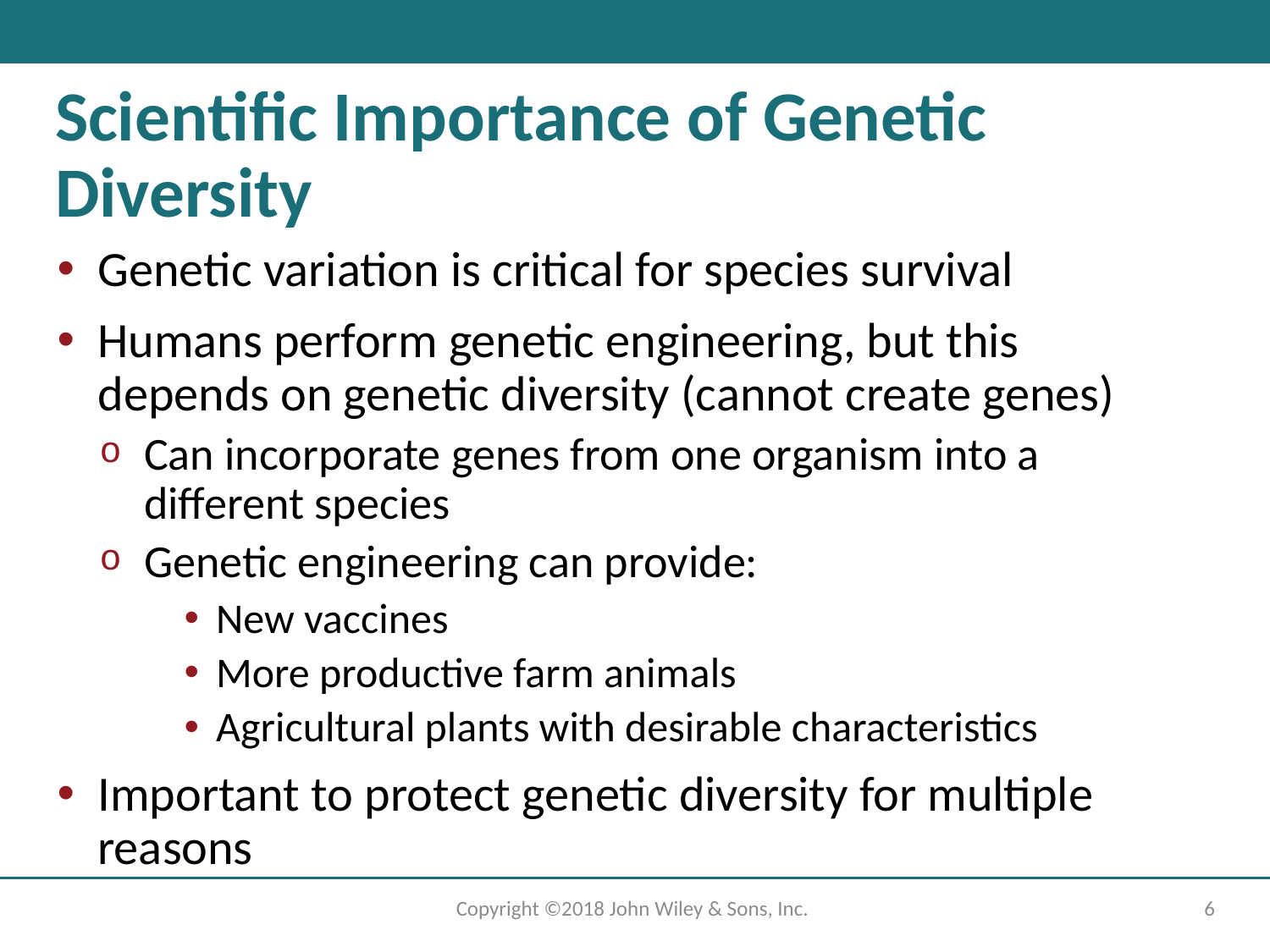

# Scientific Importance of Genetic Diversity
Genetic variation is critical for species survival
Humans perform genetic engineering, but this depends on genetic diversity (cannot create genes)
Can incorporate genes from one organism into a different species
Genetic engineering can provide:
New vaccines
More productive farm animals
Agricultural plants with desirable characteristics
Important to protect genetic diversity for multiple reasons
Copyright ©2018 John Wiley & Sons, Inc.
6